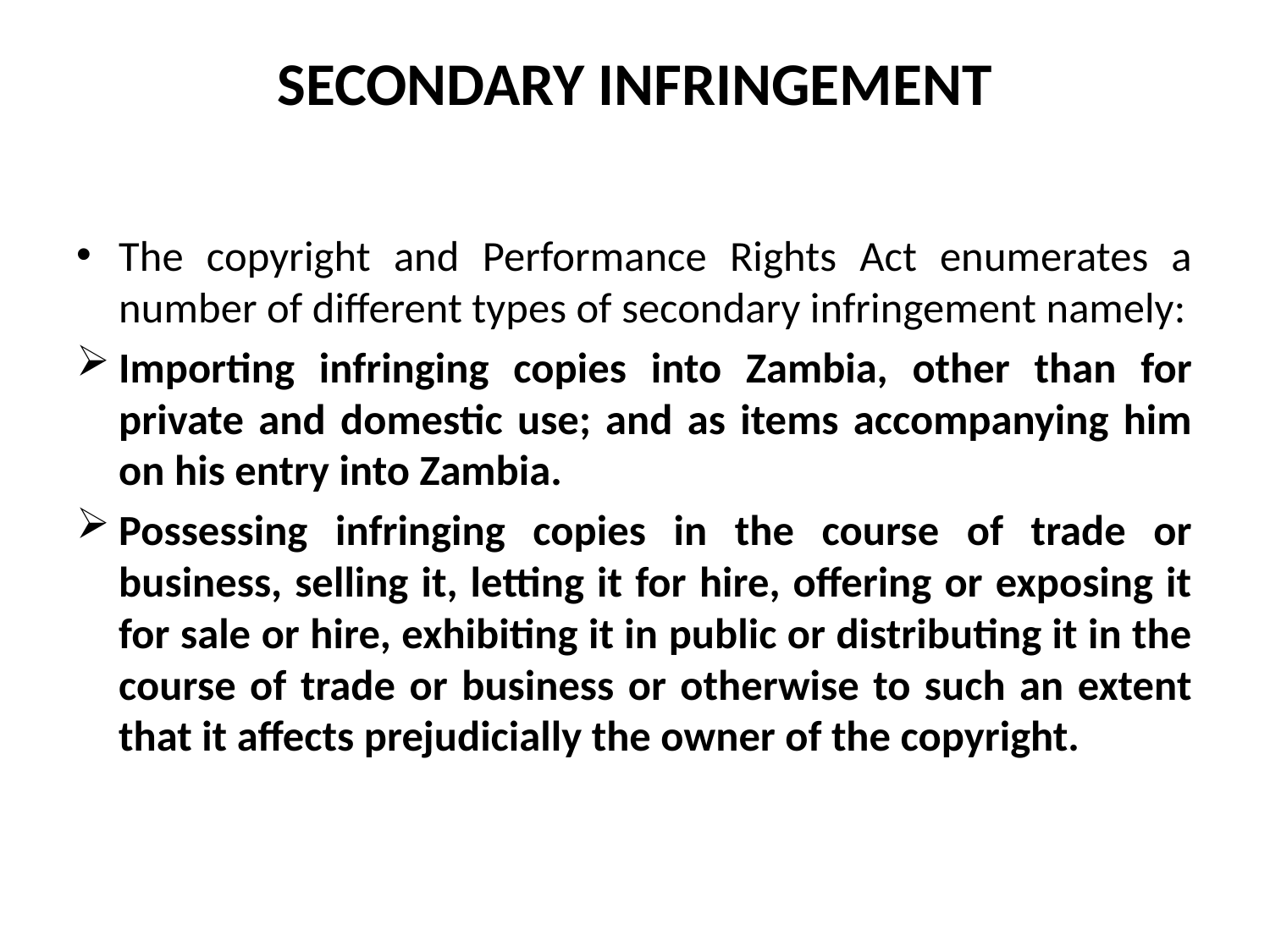

# SECONDARY INFRINGEMENT
The copyright and Performance Rights Act enumerates a number of different types of secondary infringement namely:
Importing infringing copies into Zambia, other than for private and domestic use; and as items accompanying him on his entry into Zambia.
Possessing infringing copies in the course of trade or business, selling it, letting it for hire, offering or exposing it for sale or hire, exhibiting it in public or distributing it in the course of trade or business or otherwise to such an extent that it affects prejudicially the owner of the copyright.